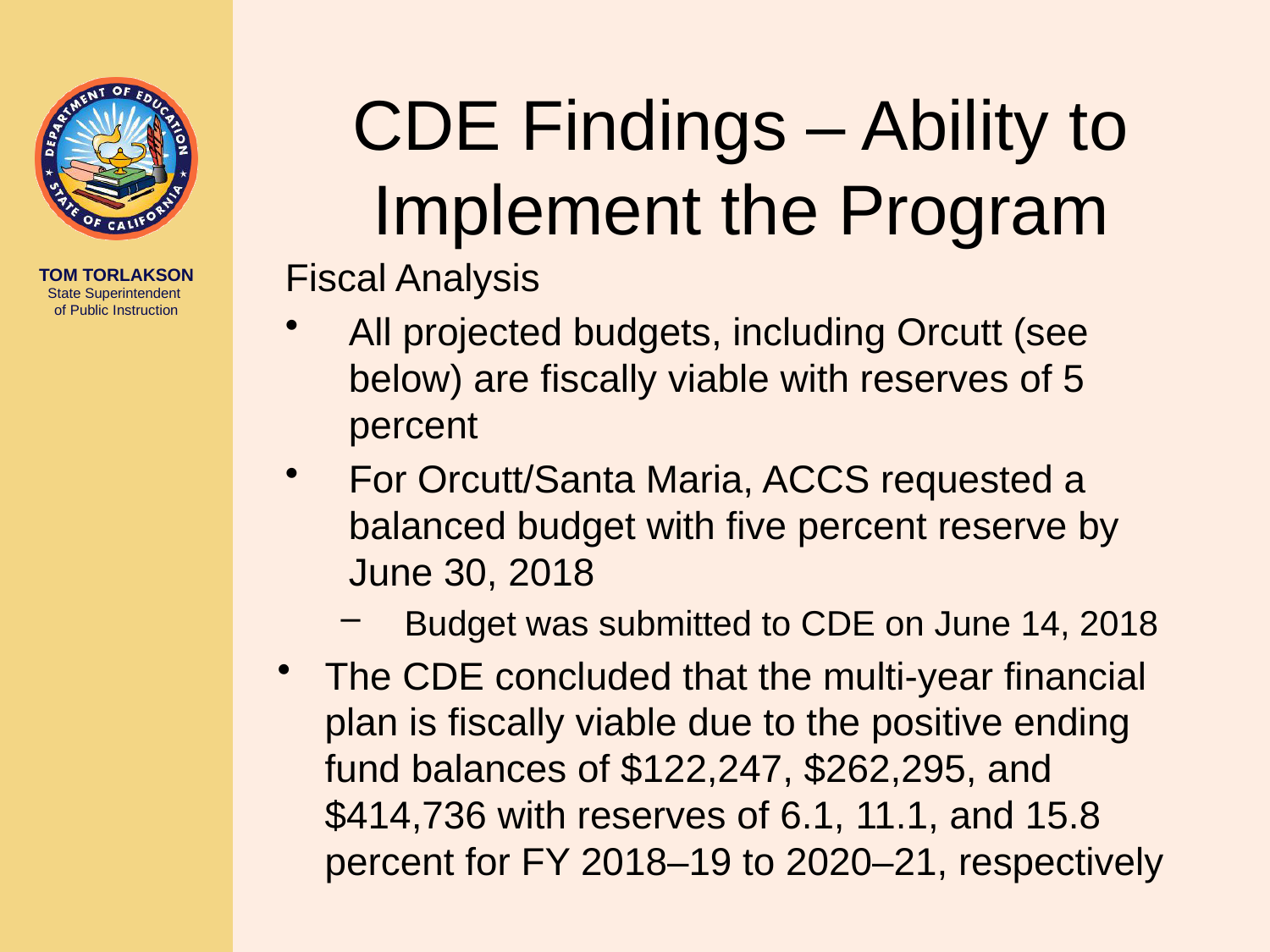

# CDE Findings – Ability to Implement the Program
Fiscal Analysis
All projected budgets, including Orcutt (see below) are fiscally viable with reserves of 5 percent
For Orcutt/Santa Maria, ACCS requested a balanced budget with five percent reserve by June 30, 2018
Budget was submitted to CDE on June 14, 2018
The CDE concluded that the multi-year financial plan is fiscally viable due to the positive ending fund balances of $122,247, $262,295, and $414,736 with reserves of 6.1, 11.1, and 15.8 percent for FY 2018–19 to 2020–21, respectively